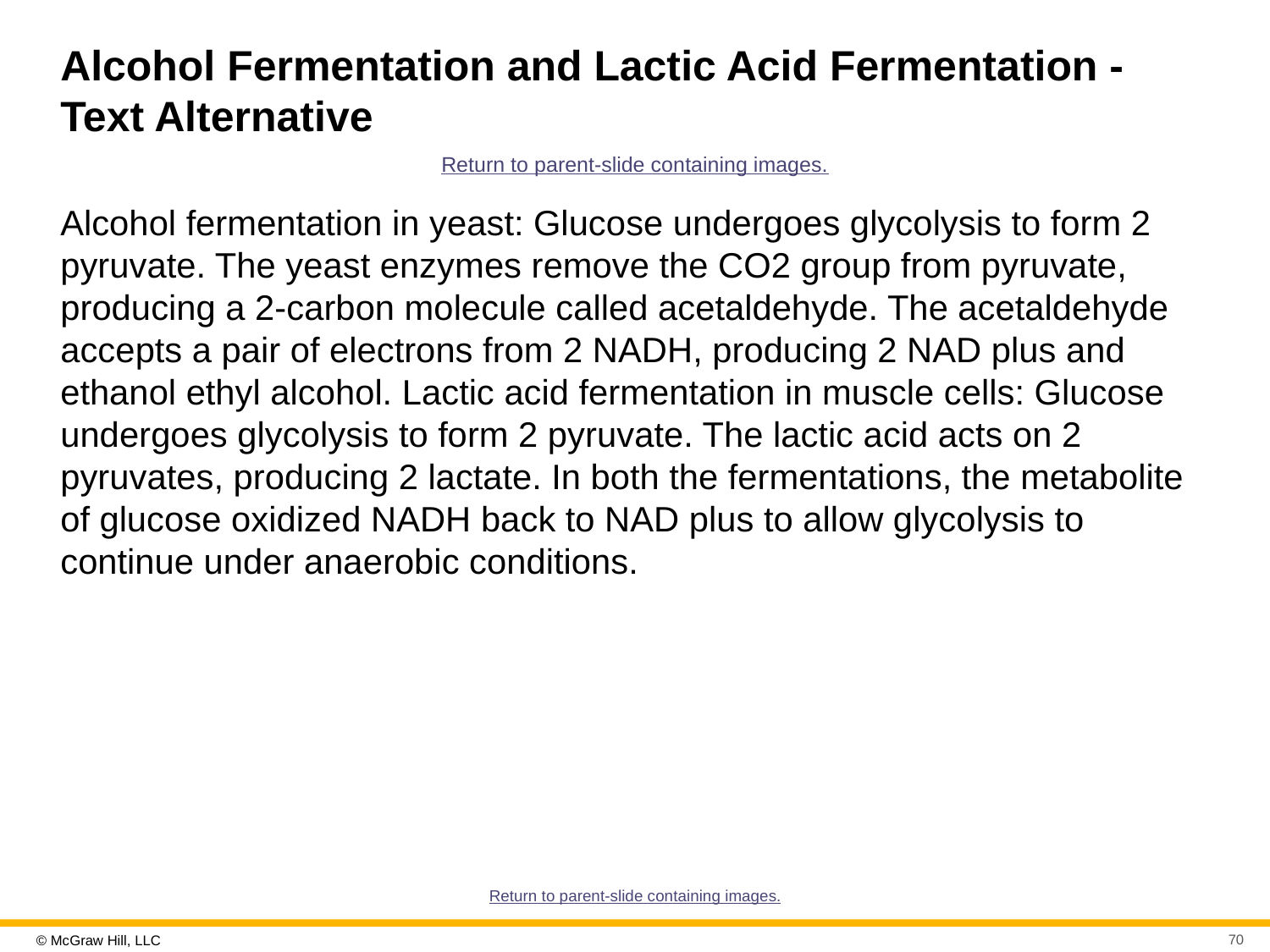

# Alcohol Fermentation and Lactic Acid Fermentation - Text Alternative
Return to parent-slide containing images.
Alcohol fermentation in yeast: Glucose undergoes glycolysis to form 2 pyruvate. The yeast enzymes remove the CO2 group from pyruvate, producing a 2-carbon molecule called acetaldehyde. The acetaldehyde accepts a pair of electrons from 2 NADH, producing 2 NAD plus and ethanol ethyl alcohol. Lactic acid fermentation in muscle cells: Glucose undergoes glycolysis to form 2 pyruvate. The lactic acid acts on 2 pyruvates, producing 2 lactate. In both the fermentations, the metabolite of glucose oxidized NADH back to NAD plus to allow glycolysis to continue under anaerobic conditions.
Return to parent-slide containing images.
70